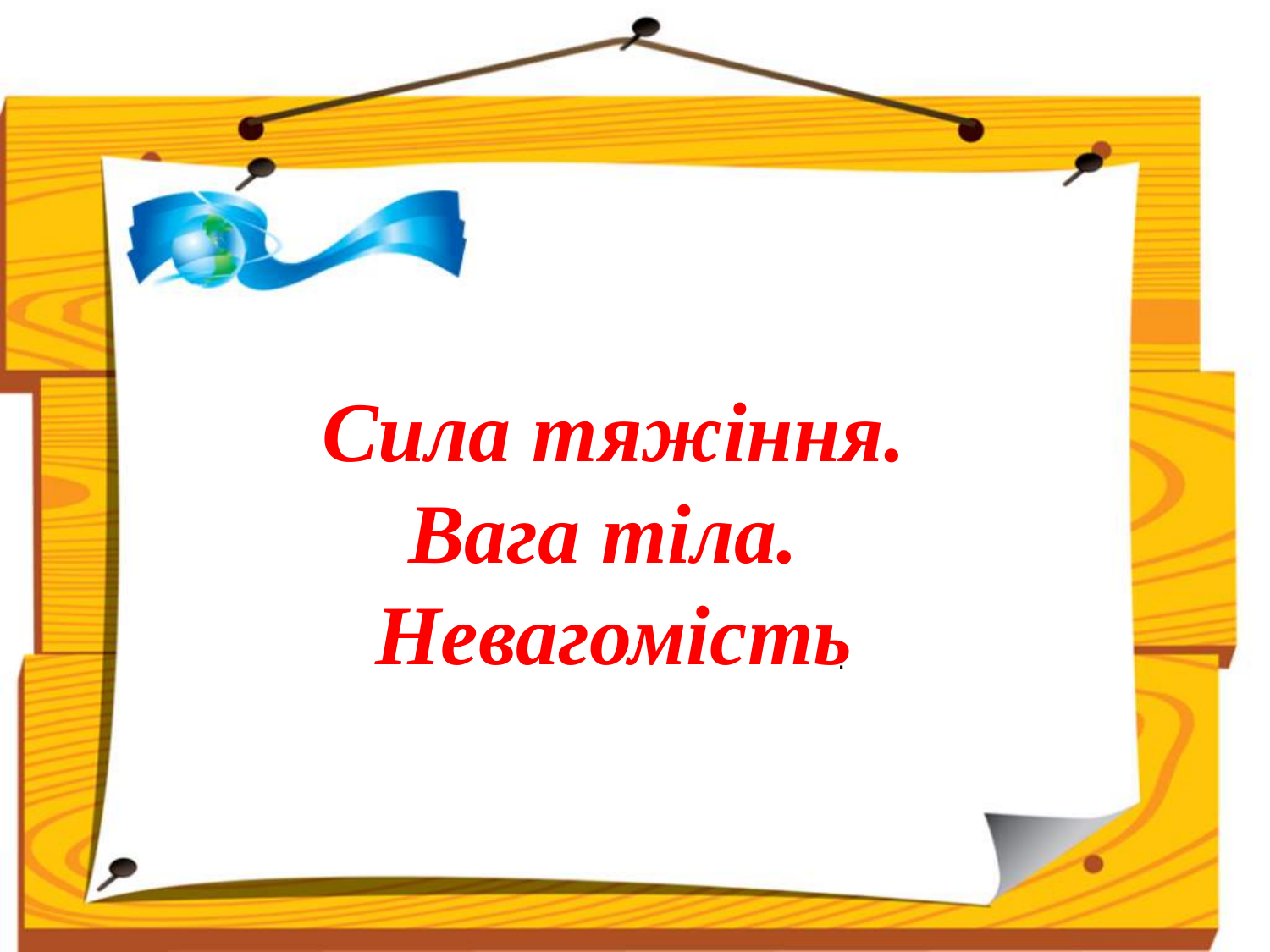

# Сила тяжіння. Вага тіла. Невагомість
.